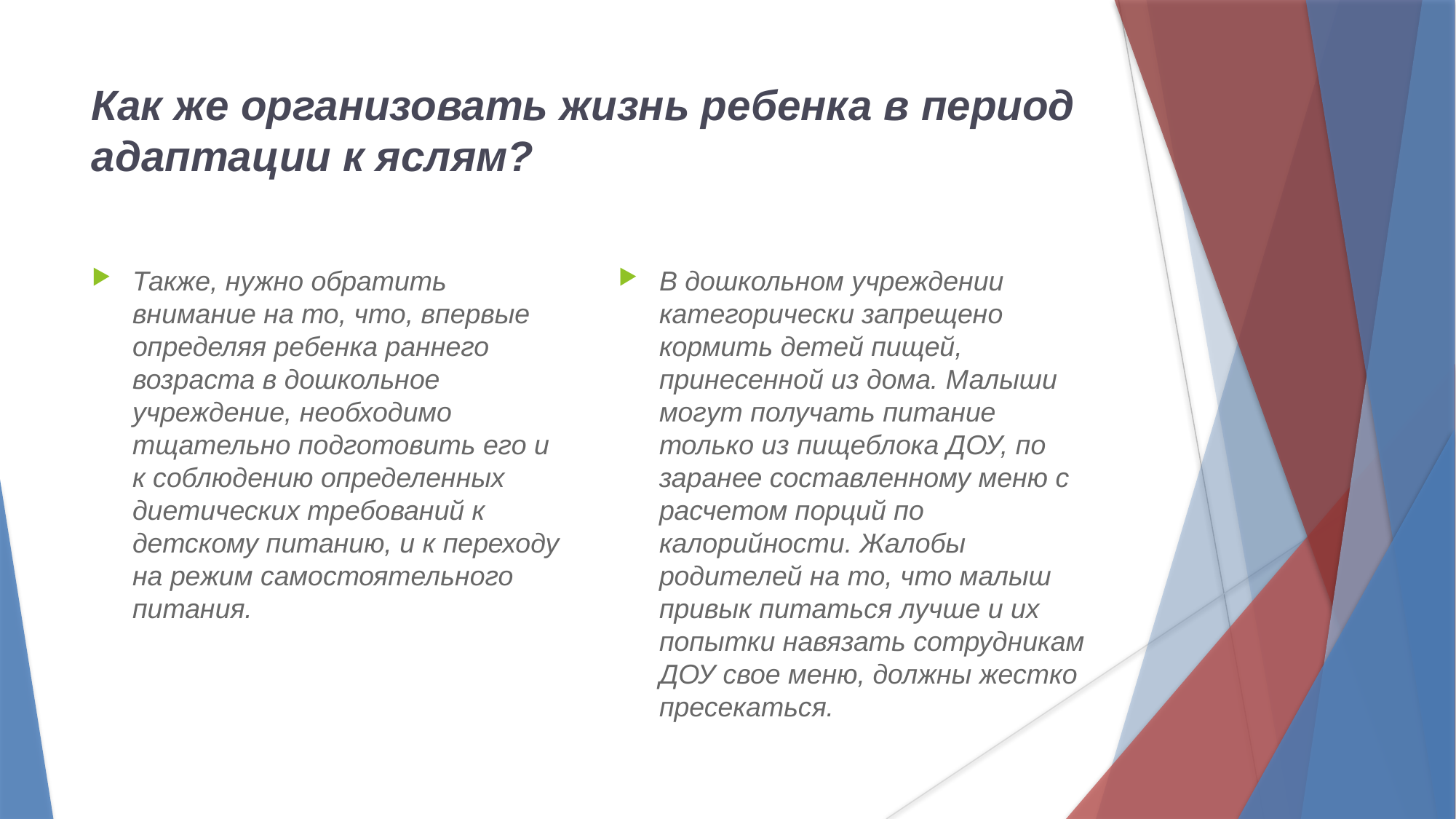

Как же организовать жизнь ребенка в период адаптации к яслям?

Также, нужно обратить внимание на то, что, впервые определяя ребенка раннего возраста в дошкольное учреждение, необходимо тщательно подготовить его и к соблюдению определенных диетических требований к детскому питанию, и к переходу на режим самостоятельного питания.

В дошкольном учреждении категорически запрещено кормить детей пищей, принесенной из дома. Малыши могут получать питание только из пищеблока ДОУ, по заранее составленному меню с расчетом порций по калорийности. Жалобы родителей на то, что малыш привык питаться лучше и их попытки навязать сотрудникам ДОУ свое меню, должны жестко пресекаться.